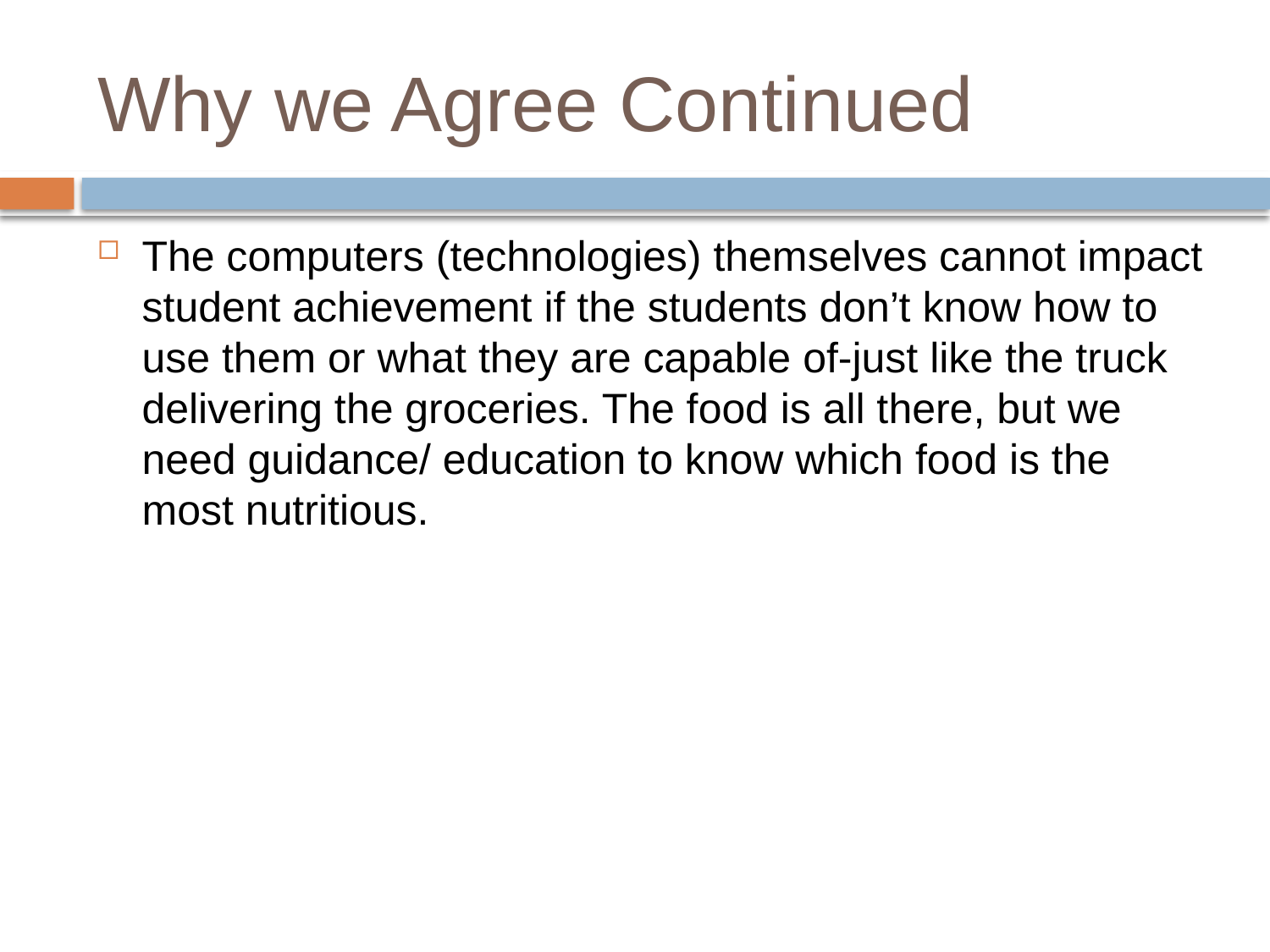

# Why we Agree Continued
The computers (technologies) themselves cannot impact student achievement if the students don’t know how to use them or what they are capable of-just like the truck delivering the groceries. The food is all there, but we need guidance/ education to know which food is the most nutritious.